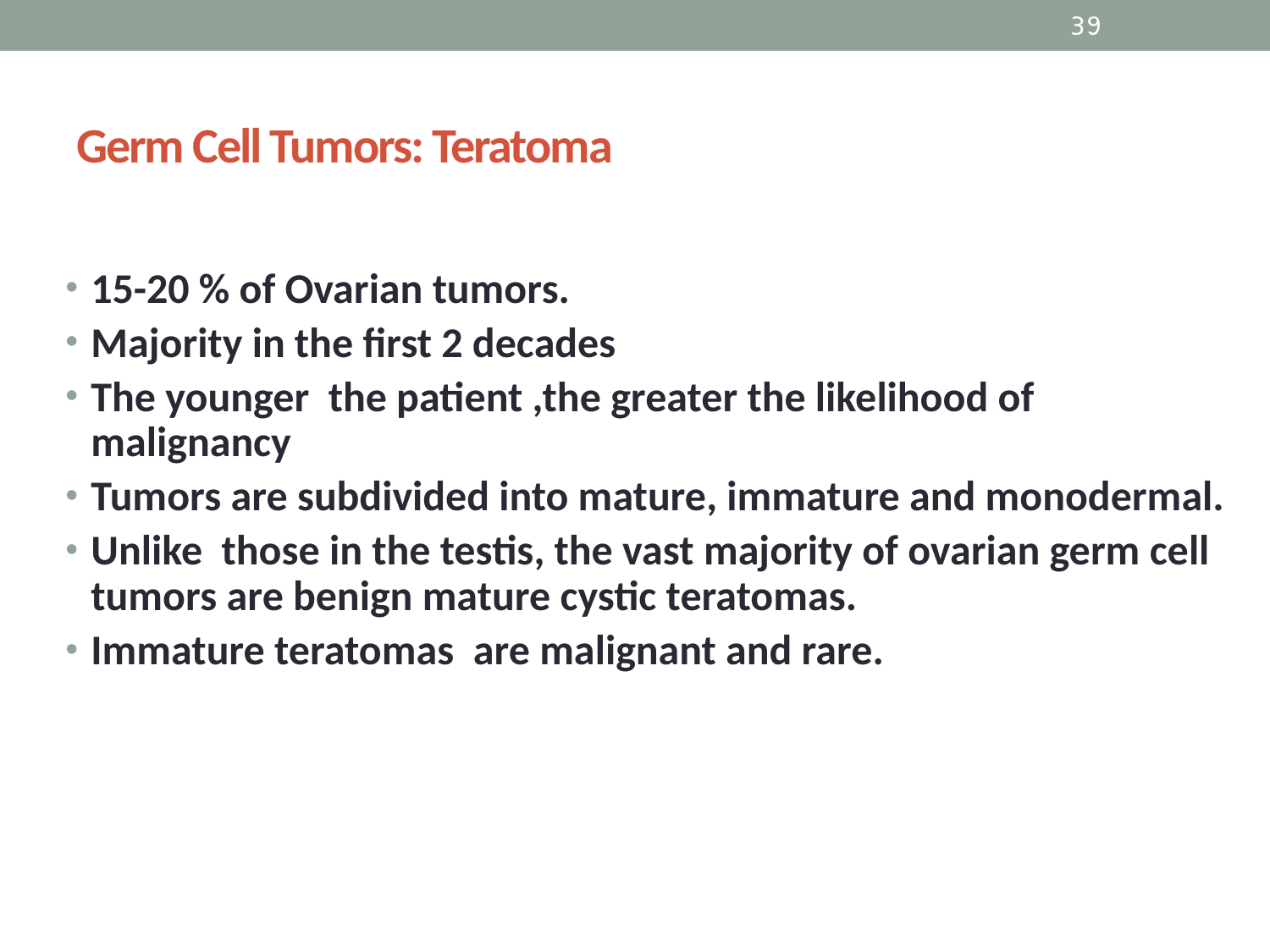

39
# Germ Cell Tumors: Teratoma

15-20 % of Ovarian tumors.
Majority in the first 2 decades
The younger  the patient ,the greater the likelihood of malignancy
Tumors are subdivided into mature, immature and monodermal.
Unlike  those in the testis, the vast majority of ovarian germ cell tumors are benign mature cystic teratomas.
Immature teratomas  are malignant and rare.